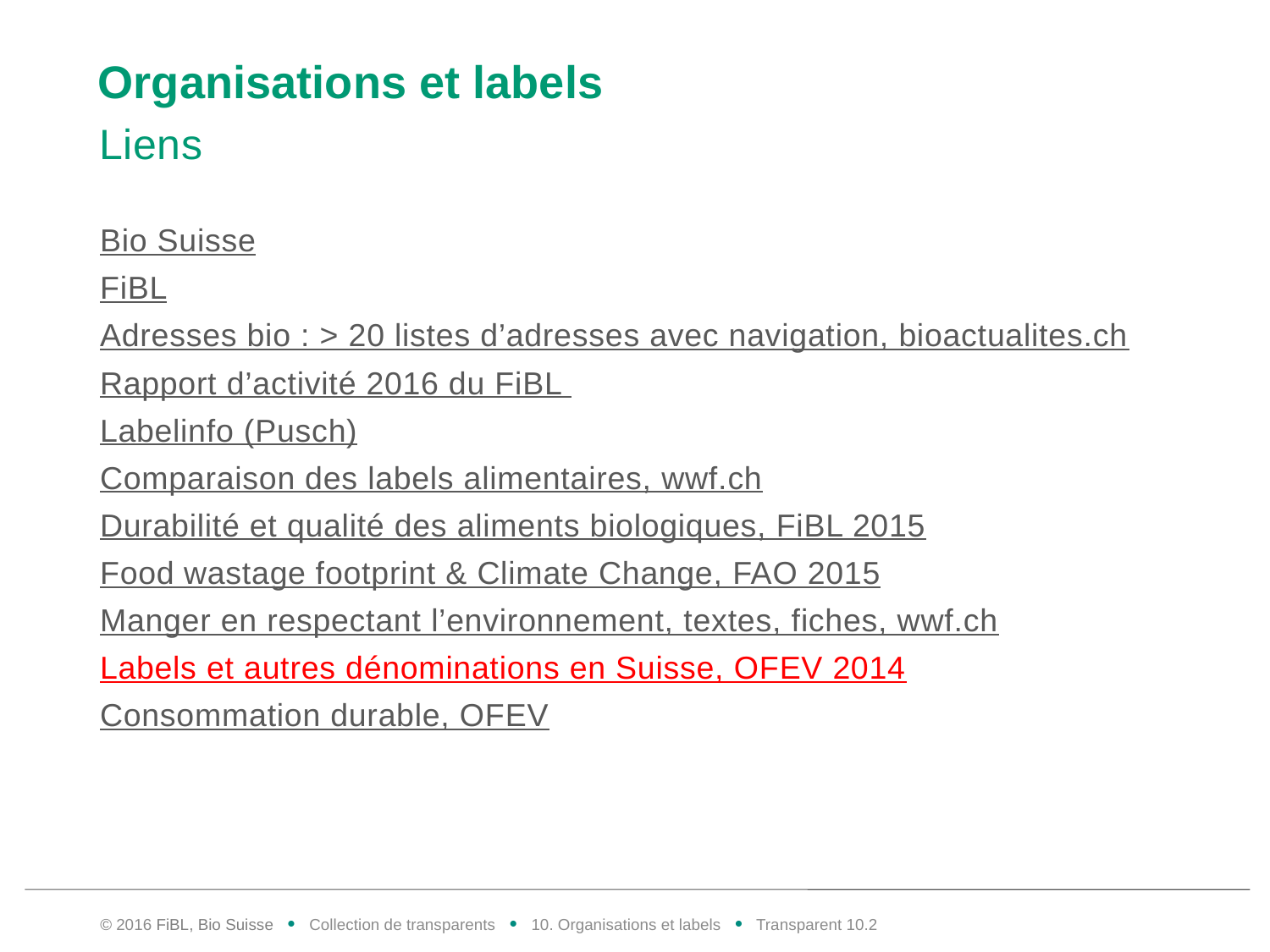

# Organisations et labels
Liens
Bio Suisse
FiBL
Adresses bio : > 20 listes d’adresses avec navigation, bioactualites.ch
Rapport d’activité 2016 du FiBL
Labelinfo (Pusch)
Comparaison des labels alimentaires, wwf.ch
Durabilité et qualité des aliments biologiques, FiBL 2015
Food wastage footprint & Climate Change, FAO 2015
Manger en respectant l’environnement, textes, fiches, wwf.ch
Labels et autres dénominations en Suisse, OFEV 2014
Consommation durable, OFEV

© 2016 FiBL, Bio Suisse   •   Collection de transparents   •   10. Organisations et labels   •   Transparent 10.2